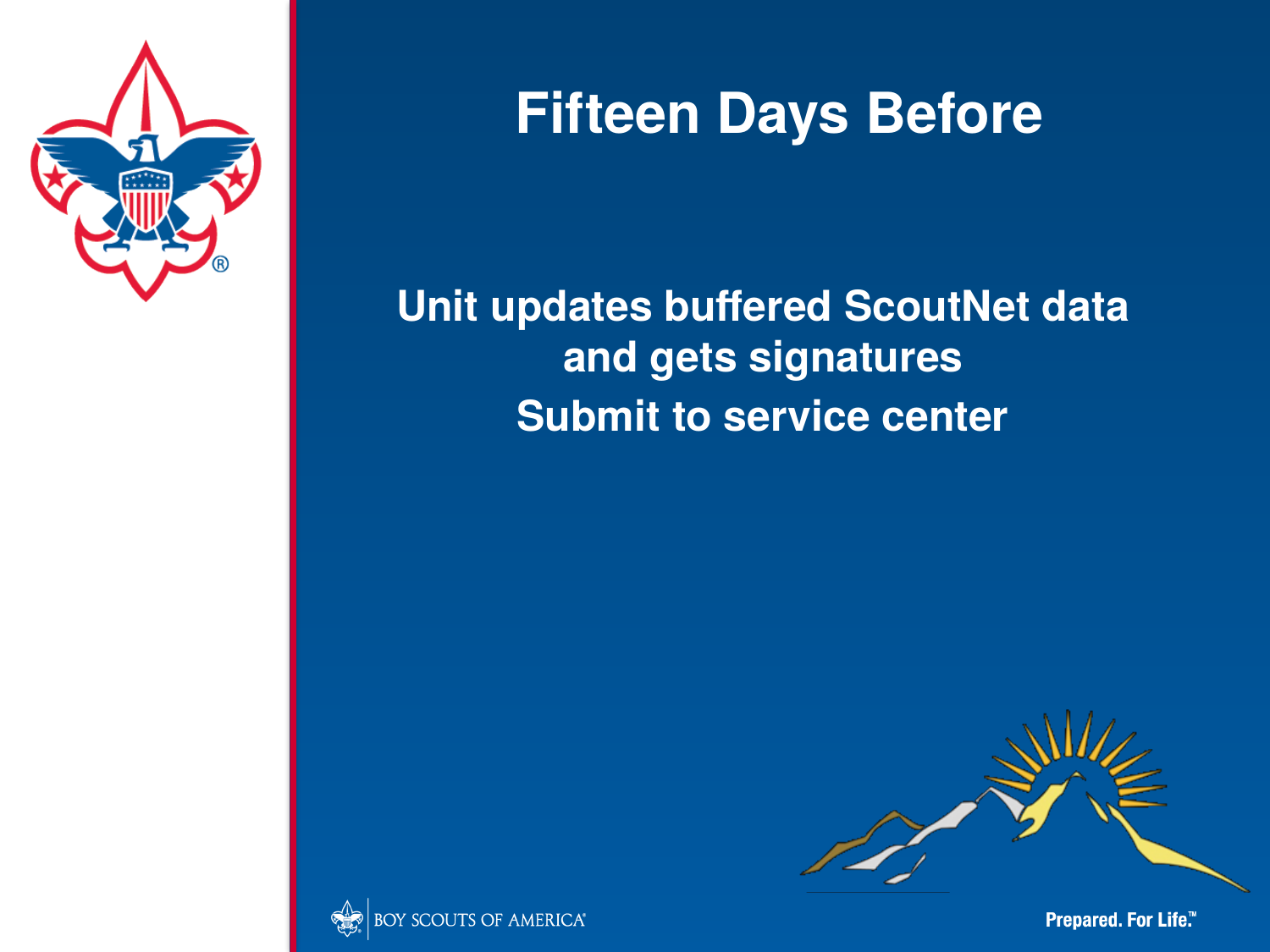

Fifteen Days Before
Unit updates buffered ScoutNet data and gets signatures
Submit to service center